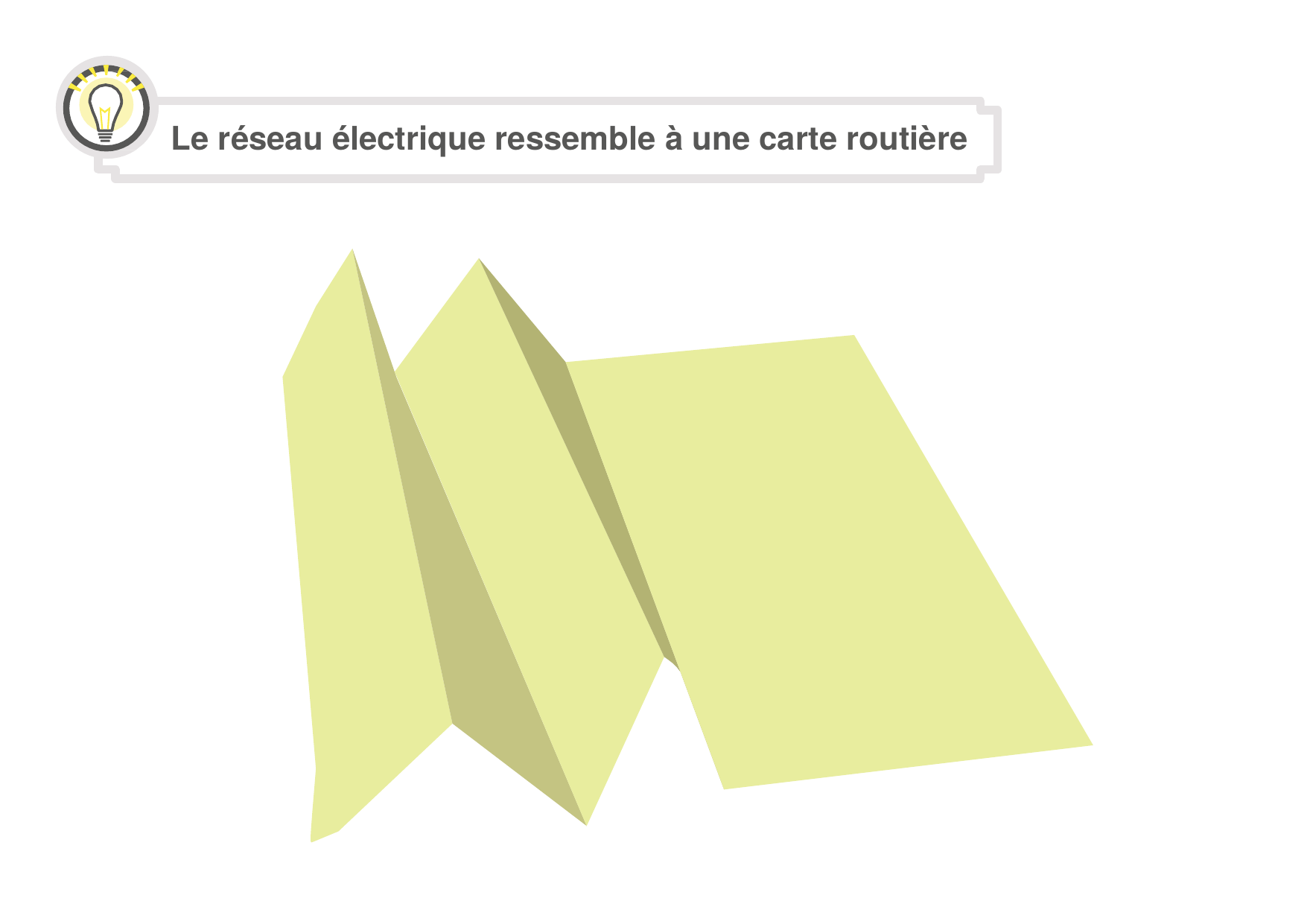

# Le réseau électrique ressemble à une carte routière